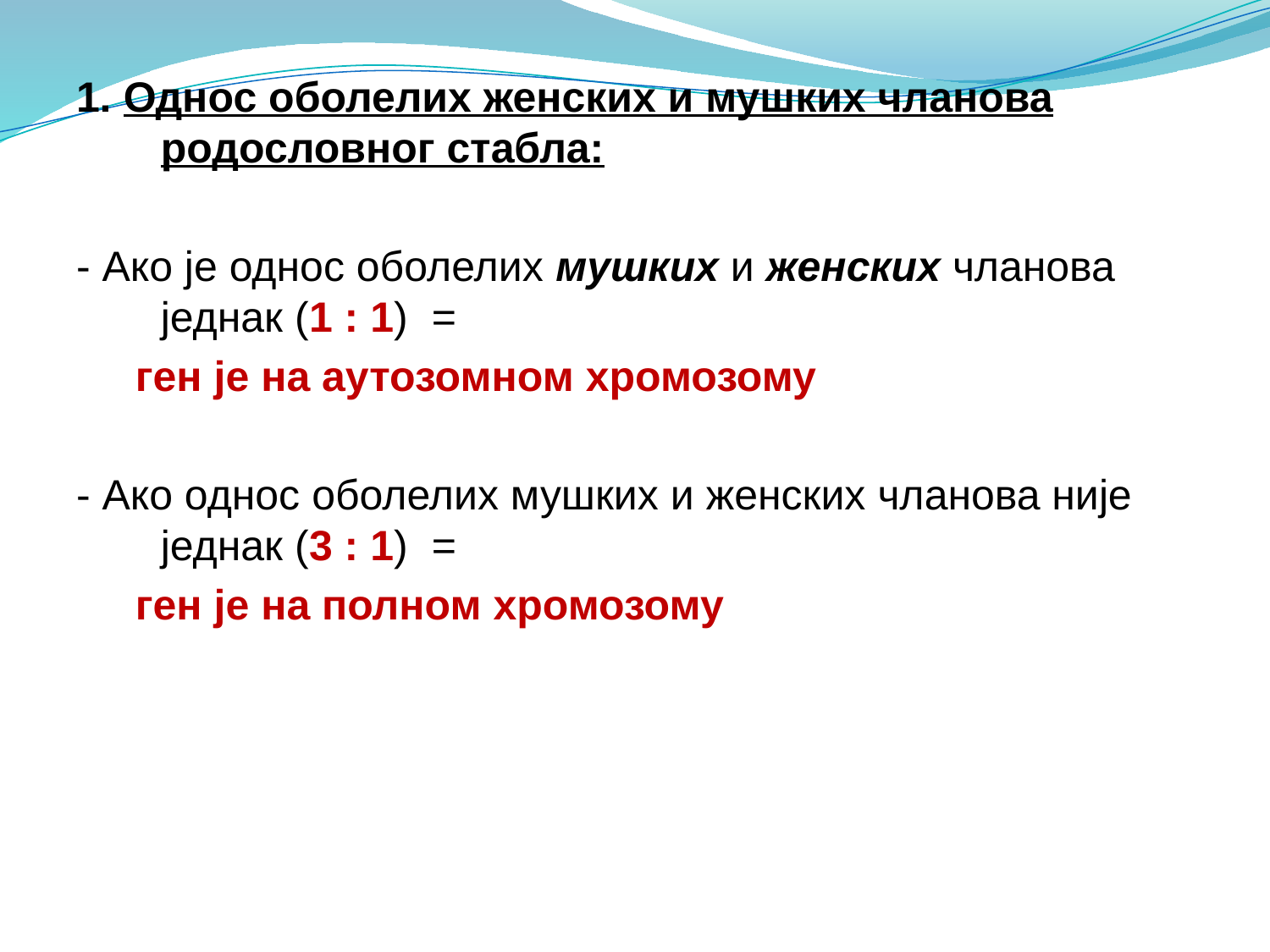

1. Однос оболелих женских и мушких чланова родословног стабла:

- Ако је однос оболелих мушких и женских чланова једнак (1 : 1)  =
     ген је на аутозомном хромозому

- Ако однос оболелих мушких и женских чланова није једнак (3 : 1)  =
     ген је на полном хромозому